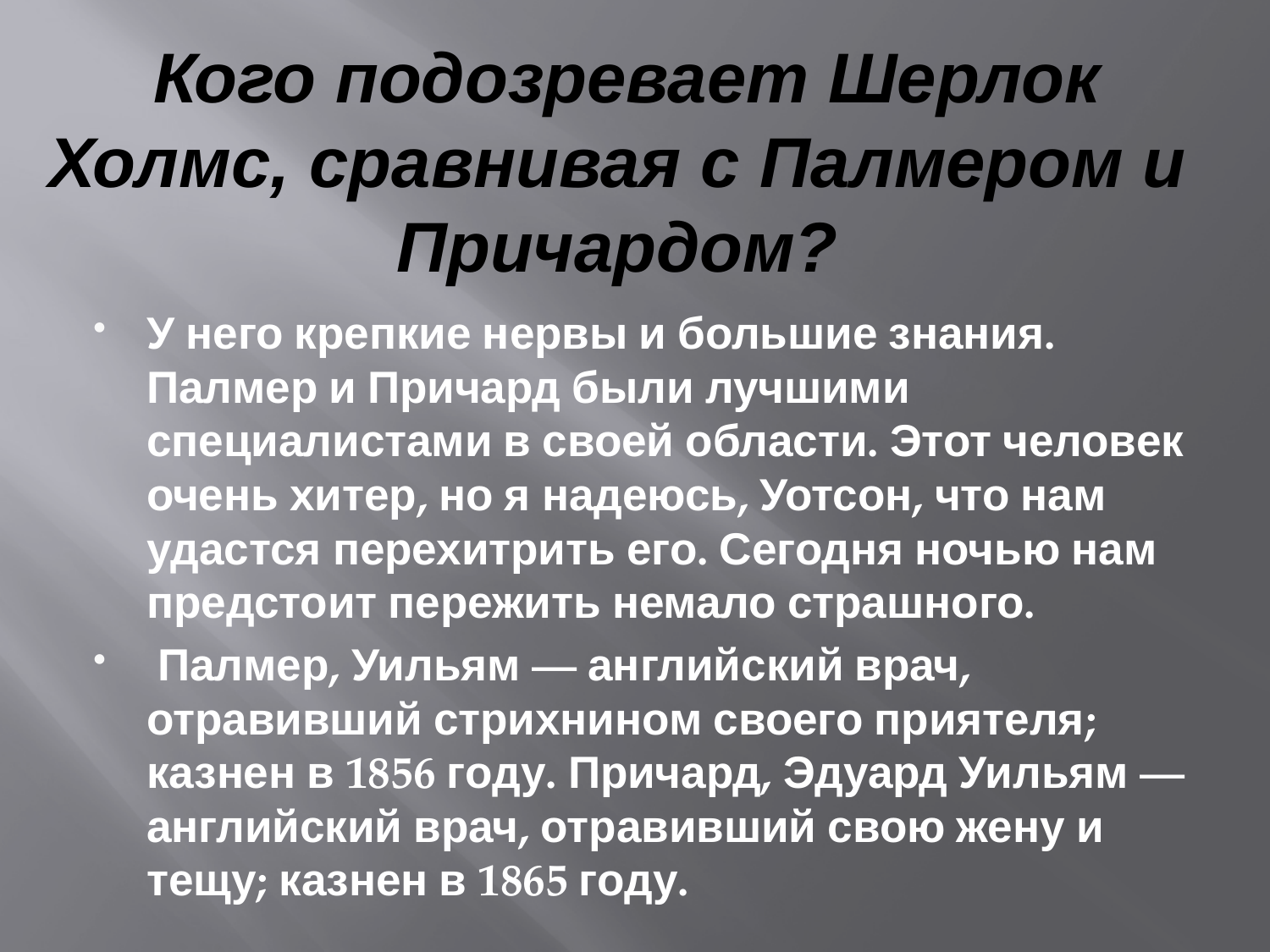

# Кого подозревает Шерлок Холмс, сравнивая с Палмером и Причардом?
У него крепкие нервы и большие знания. Палмер и Причард были лучшими специалистами в своей области. Этот человек очень хитер, но я надеюсь, Уотсон, что нам удастся перехитрить его. Сегодня ночью нам предстоит пережить немало страшного.
 Палмер, Уильям — английский врач, отравивший стрихнином своего приятеля; казнен в 1856 году. Причард, Эдуард Уильям — английский врач, отравивший свою жену и тещу; казнен в 1865 году.